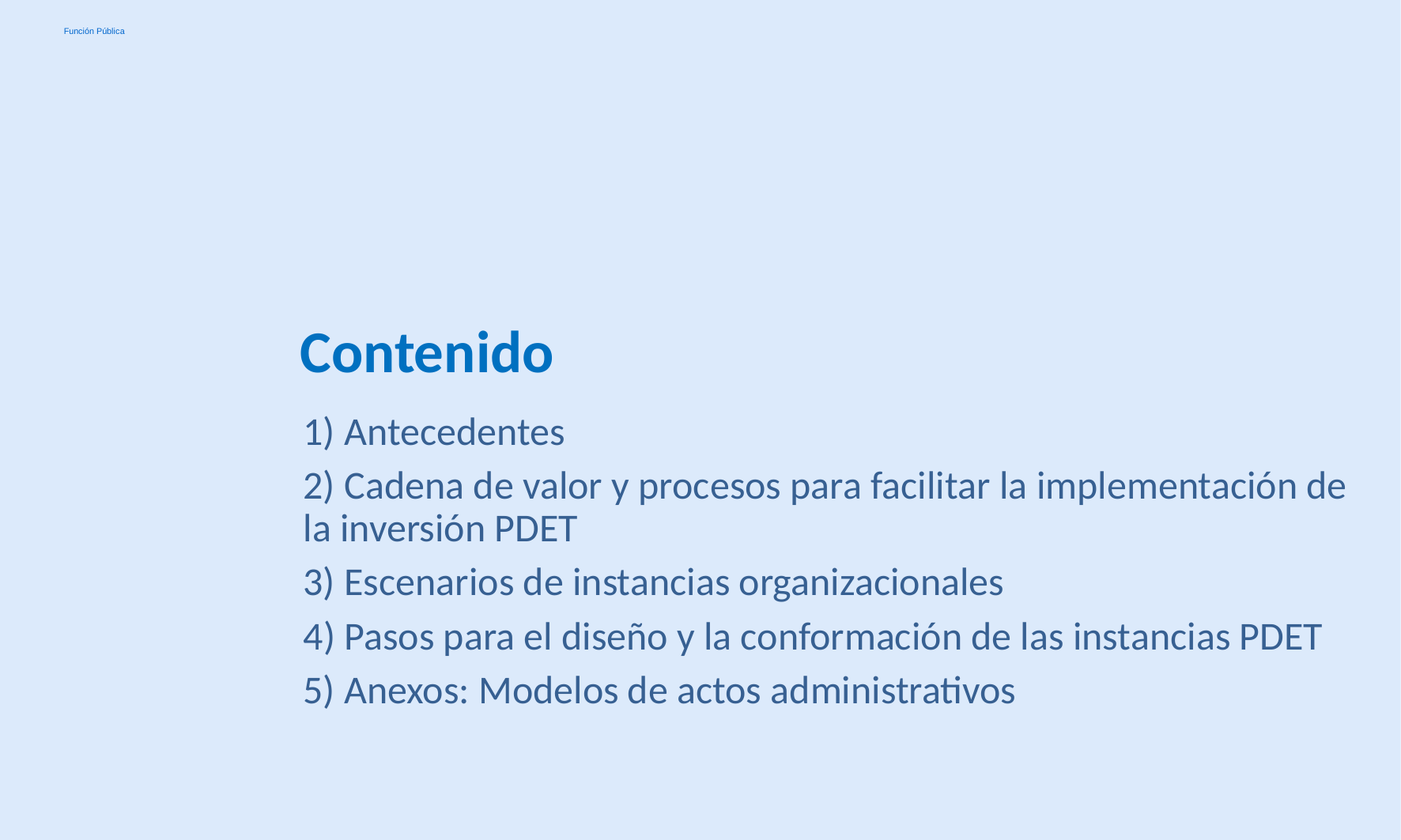

# Contenido
1) Antecedentes
2) Cadena de valor y procesos para facilitar la implementación de la inversión PDET
3) Escenarios de instancias organizacionales
4) Pasos para el diseño y la conformación de las instancias PDET
5) Anexos: Modelos de actos administrativos